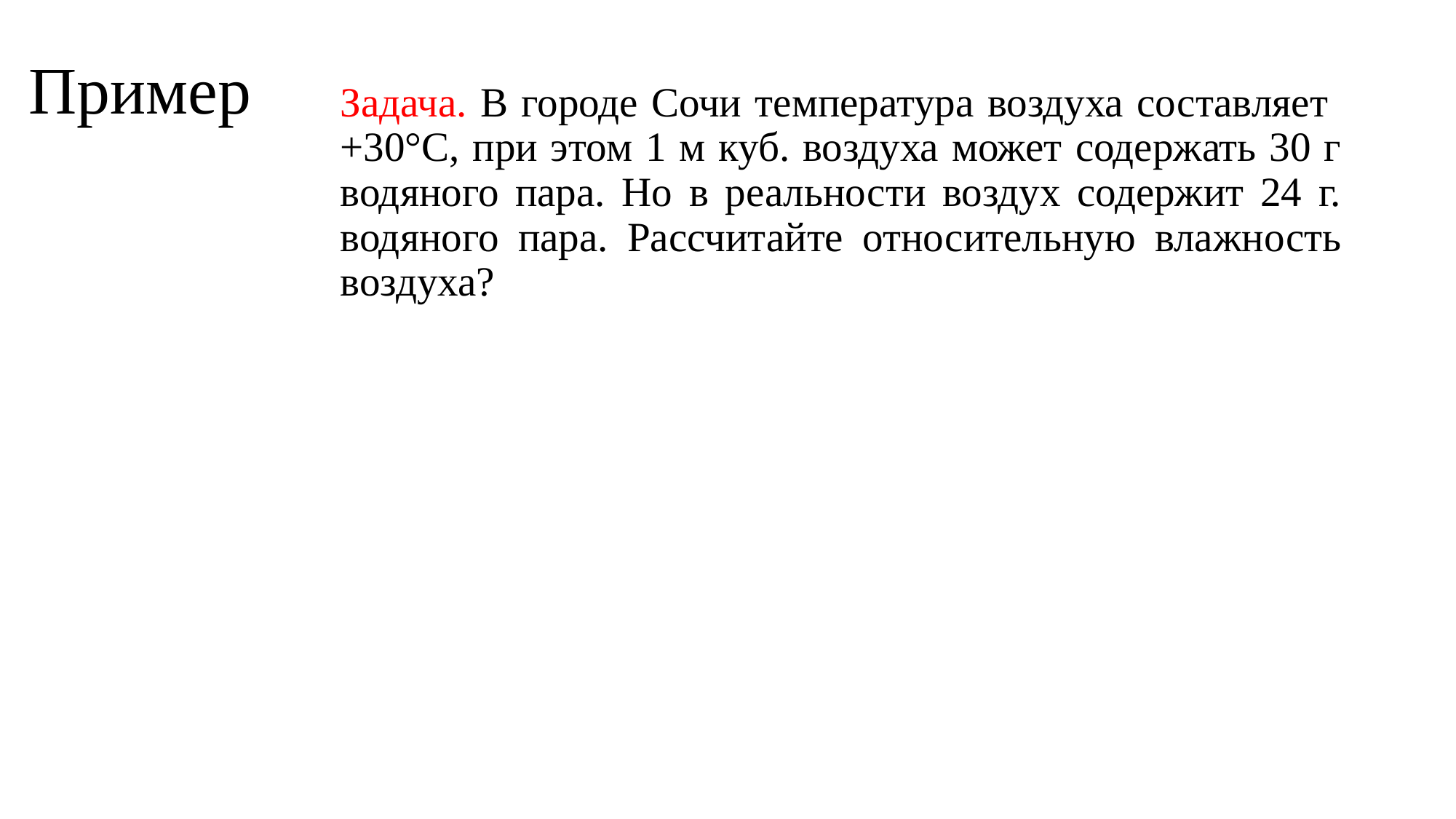

# Пример
Задача. В городе Сочи температура воздуха составляет  +30°С, при этом 1 м куб. воздуха может содержать 30 г водяного пара. Но в реальности воздух содержит 24 г. водяного пара. Рассчитайте относительную влажность воздуха?